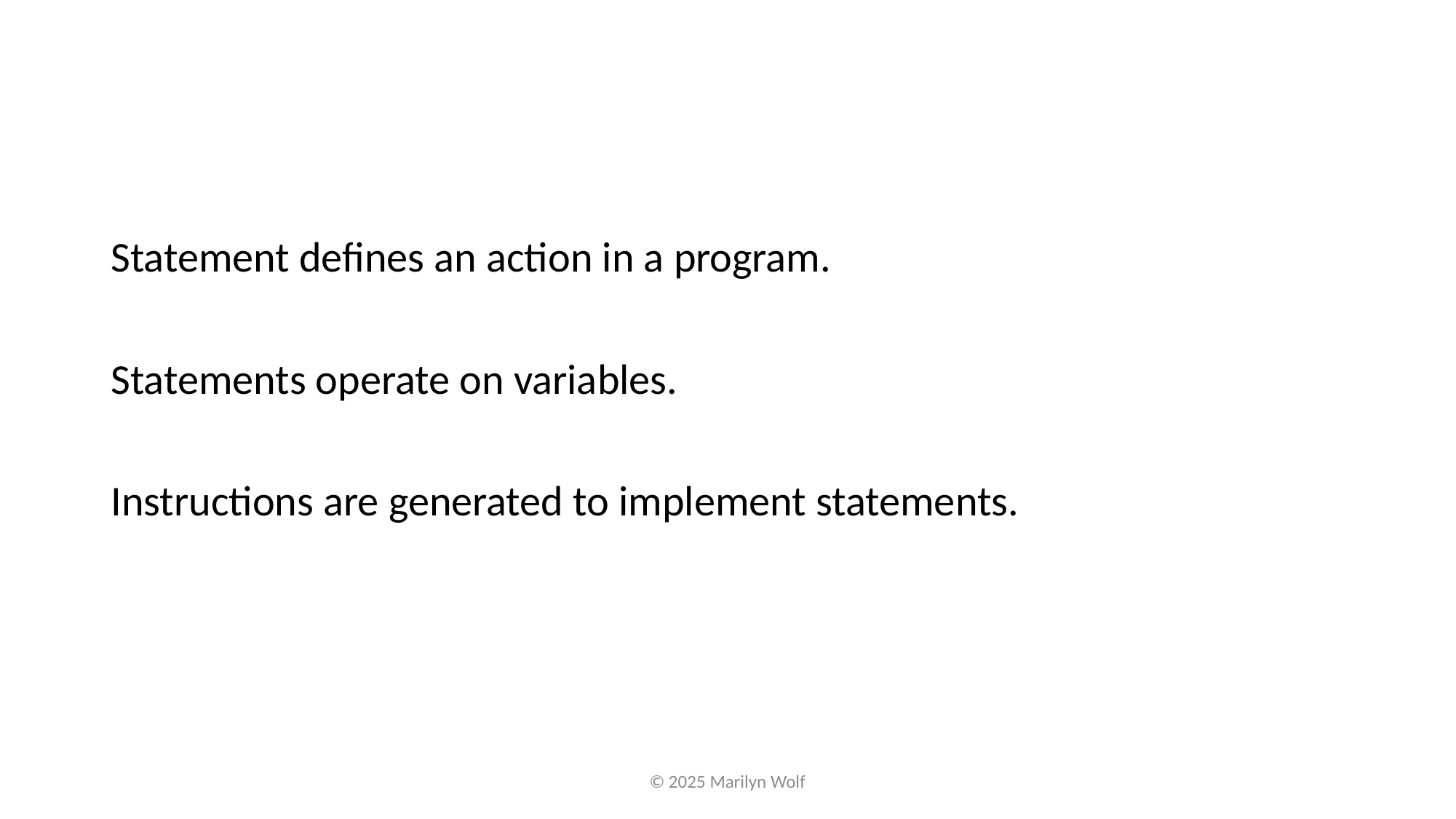

Statement defines an action in a program.

Statements operate on variables.

Instructions are generated to implement statements.
© 2025 Marilyn Wolf